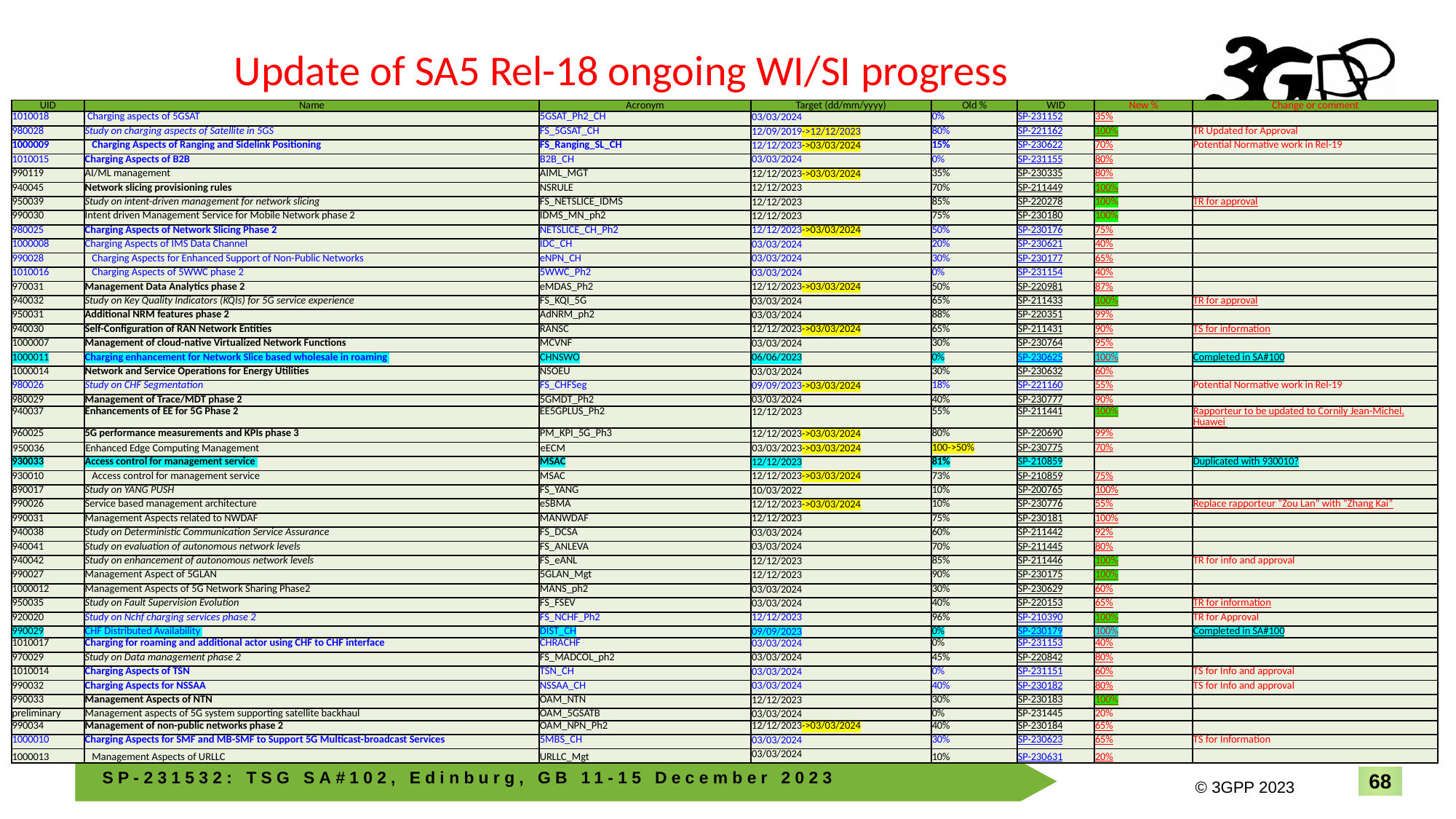

# Update of SA5 Rel-18 ongoing WI/SI progress
| UID | Name | Acronym | Target (dd/mm/yyyy) | Old % | WID | New % | Change or comment |
| --- | --- | --- | --- | --- | --- | --- | --- |
| 1010018 | Charging aspects of 5GSAT | 5GSAT\_Ph2\_CH | 03/03/2024 | 0% | SP-231152 | 35% |  |
| 980028 | Study on charging aspects of Satellite in 5GS | FS\_5GSAT\_CH | 12/09/2019->12/12/2023 | 80% | SP-221162 | 100% | TR Updated for Approval |
| 1000009 | Charging Aspects of Ranging and Sidelink Positioning | FS\_Ranging\_SL\_CH | 12/12/2023->03/03/2024 | 15% | SP-230622 | 70% | Potential Normative work in Rel-19 |
| 1010015 | Charging Aspects of B2B | B2B\_CH | 03/03/2024 | 0% | SP-231155 | 80% |  |
| 990119 | AI/ML management | AIML\_MGT | 12/12/2023->03/03/2024 | 35% | SP-230335 | 80% |  |
| 940045 | Network slicing provisioning rules | NSRULE | 12/12/2023 | 70% | SP-211449 | 100% |  |
| 950039 | Study on intent-driven management for network slicing | FS\_NETSLICE\_IDMS | 12/12/2023 | 85% | SP-220278 | 100% | TR for approval |
| 990030 | Intent driven Management Service for Mobile Network phase 2 | IDMS\_MN\_ph2 | 12/12/2023 | 75% | SP-230180 | 100% |  |
| 980025 | Charging Aspects of Network Slicing Phase 2 | NETSLICE\_CH\_Ph2 | 12/12/2023->03/03/2024 | 50% | SP-230176 | 75% |  |
| 1000008 | Charging Aspects of IMS Data Channel | IDC\_CH | 03/03/2024 | 20% | SP-230621 | 40% |  |
| 990028 | Charging Aspects for Enhanced Support of Non-Public Networks | eNPN\_CH | 03/03/2024 | 30% | SP-230177 | 65% |  |
| 1010016 | Charging Aspects of 5WWC phase 2 | 5WWC\_Ph2 | 03/03/2024 | 0% | SP-231154 | 40% |  |
| 970031 | Management Data Analytics phase 2 | eMDAS\_Ph2 | 12/12/2023->03/03/2024 | 50% | SP-220981 | 87% |  |
| 940032 | Study on Key Quality Indicators (KQIs) for 5G service experience | FS\_KQI\_5G | 03/03/2024 | 65% | SP-211433 | 100% | TR for approval |
| 950031 | Additional NRM features phase 2 | AdNRM\_ph2 | 03/03/2024 | 88% | SP-220351 | 99% |  |
| 940030 | Self-Configuration of RAN Network Entities | RANSC | 12/12/2023->03/03/2024 | 65% | SP-211431 | 90% | TS for information |
| 1000007 | Management of cloud-native Virtualized Network Functions | MCVNF | 03/03/2024 | 30% | SP-230764 | 95% |  |
| 1000011 | Charging enhancement for Network Slice based wholesale in roaming | CHNSWO | 06/06/2023 | 0% | SP-230625 | 100% | Completed in SA#100 |
| 1000014 | Network and Service Operations for Energy Utilities | NSOEU | 03/03/2024 | 30% | SP-230632 | 60% |  |
| 980026 | Study on CHF Segmentation | FS\_CHFSeg | 09/09/2023->03/03/2024 | 18% | SP-221160 | 55% | Potential Normative work in Rel-19 |
| 980029 | Management of Trace/MDT phase 2 | 5GMDT\_Ph2 | 03/03/2024 | 40% | SP-230777 | 90% |  |
| 940037 | Enhancements of EE for 5G Phase 2 | EE5GPLUS\_Ph2 | 12/12/2023 | 55% | SP-211441 | 100% | Rapporteur to be updated to Cornily Jean-Michel, Huawei |
| 960025 | 5G performance measurements and KPIs phase 3 | PM\_KPI\_5G\_Ph3 | 12/12/2023->03/03/2024 | 80% | SP-220690 | 99% |  |
| 950036 | Enhanced Edge Computing Management | eECM | 03/03/2023->03/03/2024 | 100->50% | SP-230775 | 70% |  |
| 930033 | Access control for management service | MSAC | 12/12/2023 | 81% | SP-210859 |  | Duplicated with 930010? |
| 930010 | Access control for management service | MSAC | 12/12/2023->03/03/2024 | 73% | SP-210859 | 75% |  |
| 890017 | Study on YANG PUSH | FS\_YANG | 10/03/2022 | 10% | SP-200765 | 100% |  |
| 990026 | Service based management architecture | eSBMA | 12/12/2023->03/03/2024 | 10% | SP-230776 | 55% | Replace rapporteur “Zou Lan” with “Zhang Kai” |
| 990031 | Management Aspects related to NWDAF | MANWDAF | 12/12/2023 | 75% | SP-230181 | 100% |  |
| 940038 | Study on Deterministic Communication Service Assurance | FS\_DCSA | 03/03/2024 | 60% | SP-211442 | 92% |  |
| 940041 | Study on evaluation of autonomous network levels | FS\_ANLEVA | 03/03/2024 | 70% | SP-211445 | 80% |  |
| 940042 | Study on enhancement of autonomous network levels | FS\_eANL | 12/12/2023 | 85% | SP-211446 | 100% | TR for info and approval |
| 990027 | Management Aspect of 5GLAN | 5GLAN\_Mgt | 12/12/2023 | 90% | SP-230175 | 100% |  |
| 1000012 | Management Aspects of 5G Network Sharing Phase2 | MANS\_ph2 | 03/03/2024 | 30% | SP-230629 | 60% |  |
| 950035 | Study on Fault Supervision Evolution | FS\_FSEV | 03/03/2024 | 40% | SP-220153 | 65% | TR for information |
| 920020 | Study on Nchf charging services phase 2 | FS\_NCHF\_Ph2 | 12/12/2023 | 96% | SP-210390 | 100% | TR for Approval |
| 990029 | CHF Distributed Availability | DIST\_CH | 09/09/2023 | 0% | SP-230179 | 100% | Completed in SA#100 |
| 1010017 | Charging for roaming and additional actor using CHF to CHF interface | CHRACHF | 03/03/2024 | 0% | SP-231153 | 40% |  |
| 970029 | Study on Data management phase 2 | FS\_MADCOL\_ph2 | 03/03/2024 | 45% | SP-220842 | 80% |  |
| 1010014 | Charging Aspects of TSN | TSN\_CH | 03/03/2024 | 0% | SP-231151 | 60% | TS for Info and approval |
| 990032 | Charging Aspects for NSSAA | NSSAA\_CH | 03/03/2024 | 40% | SP-230182 | 80% | TS for Info and approval |
| 990033 | Management Aspects of NTN | OAM\_NTN | 12/12/2023 | 30% | SP-230183 | 100% |  |
| preliminary | Management aspects of 5G system supporting satellite backhaul | OAM\_5GSATB | 03/03/2024 | 0% | SP-231445 | 20% |  |
| 990034 | Management of non-public networks phase 2 | OAM\_NPN\_Ph2 | 12/12/2023->03/03/2024 | 40% | SP-230184 | 65% |  |
| 1000010 | Charging Aspects for SMF and MB-SMF to Support 5G Multicast-broadcast Services | 5MBS\_CH | 03/03/2024 | 30% | SP-230623 | 65% | TS for Information |
| 1000013 | Management Aspects of URLLC | URLLC\_Mgt | 03/03/2024 | 10% | SP-230631 | 20% |  |